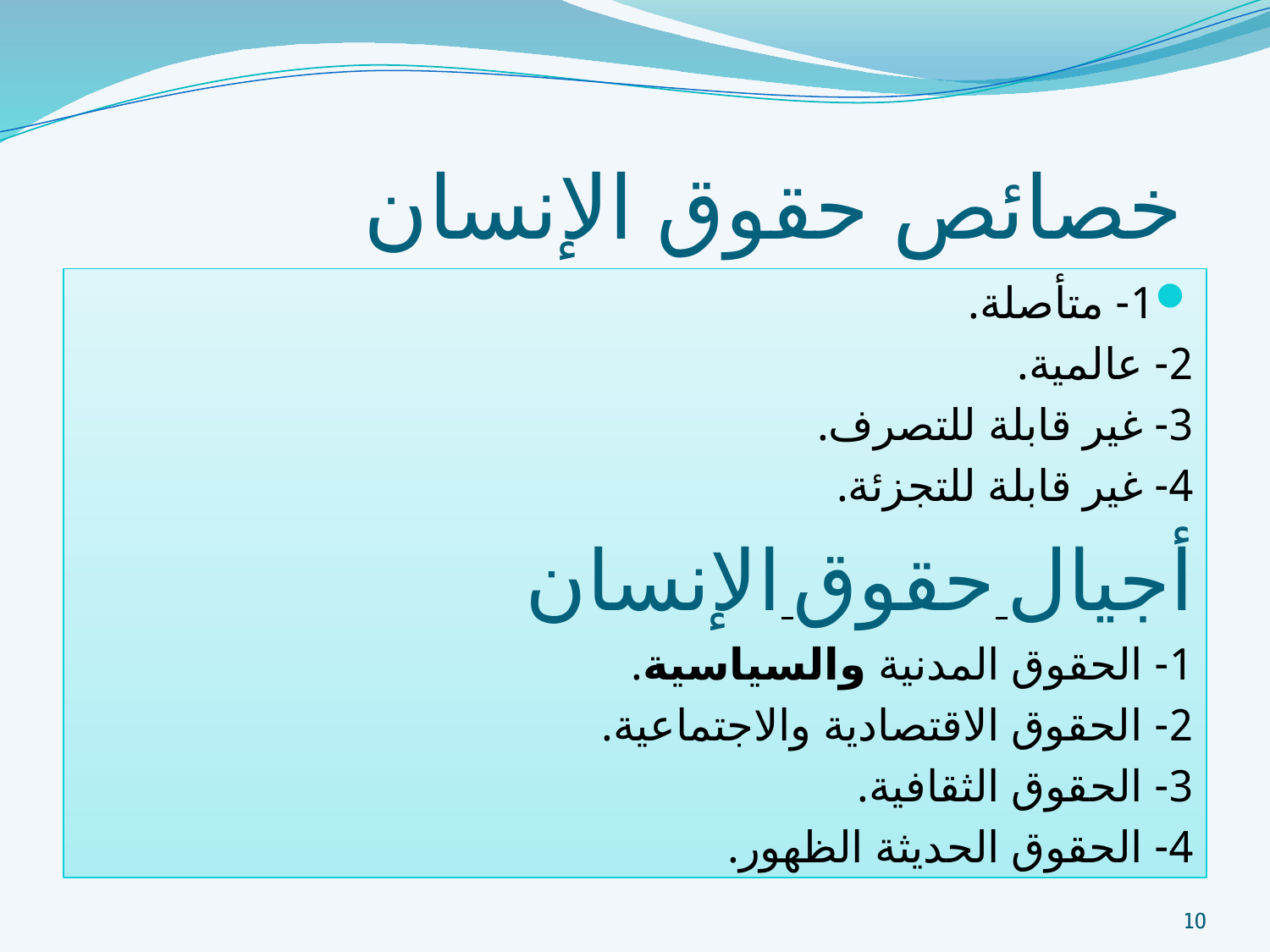

# خصائص حقوق الإنسان
1- متأصلة.
2- عالمية.
3- غير قابلة للتصرف.
4- غير قابلة للتجزئة.
أجيال حقوق الإنسان
1- الحقوق المدنية والسياسية.
2- الحقوق الاقتصادية والاجتماعية.
3- الحقوق الثقافية.
4- الحقوق الحديثة الظهور.

10